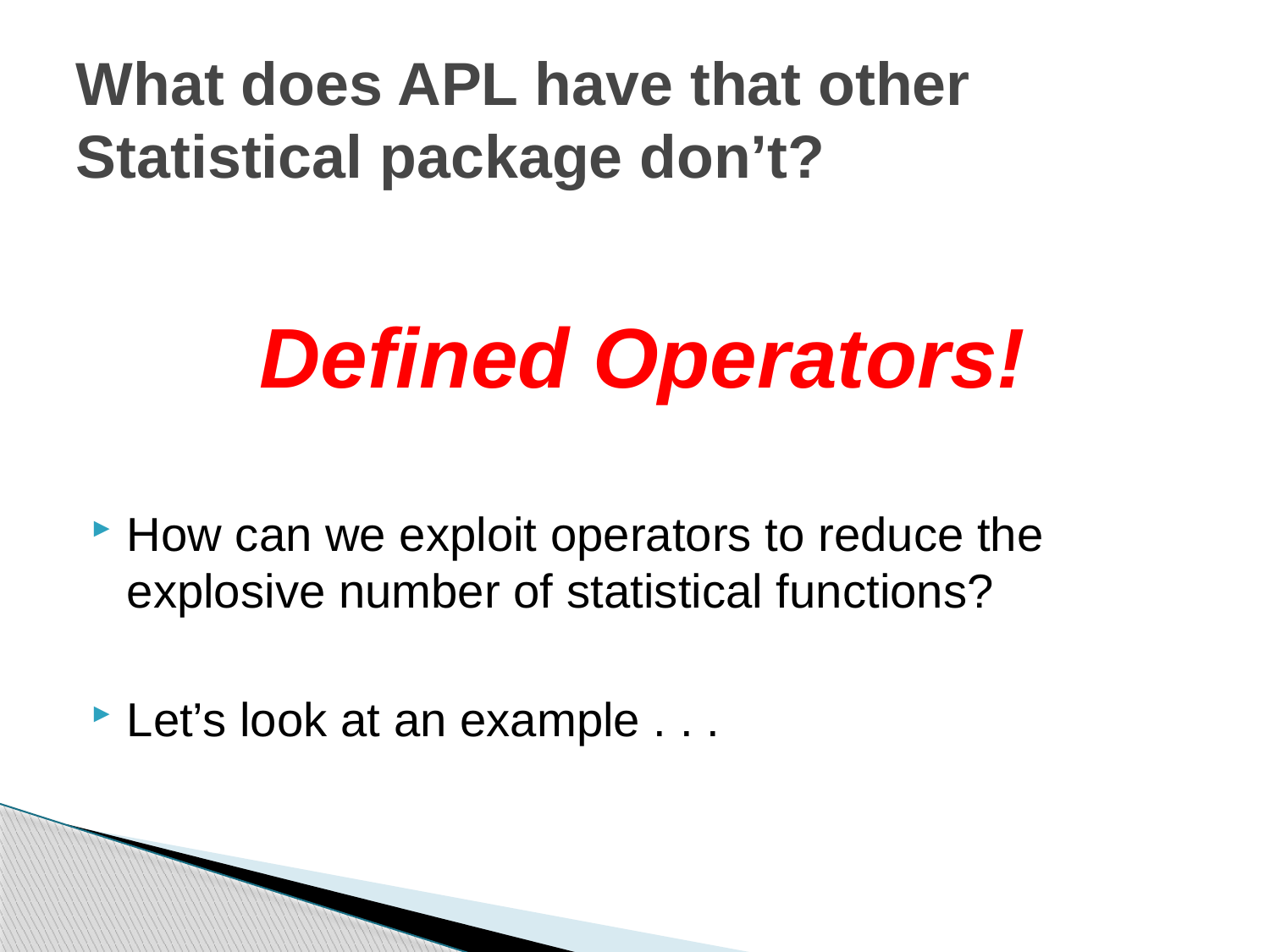

# What does APL have that other Statistical package don’t?

Defined Operators!

How can we exploit operators to reduce the explosive number of statistical functions?

Let’s look at an example . . .